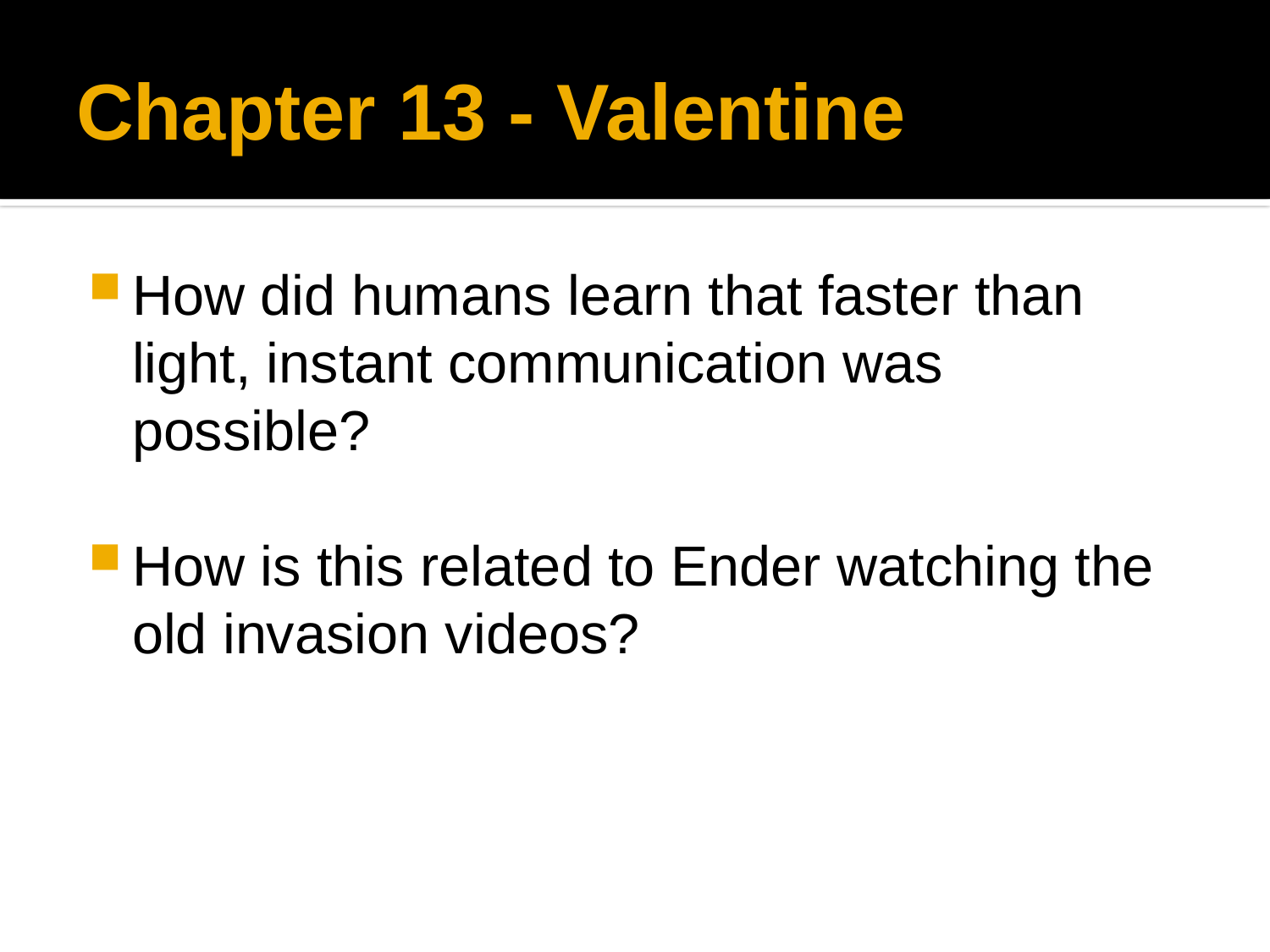

# Chapter 13 - Valentine
How did humans learn that faster than light, instant communication was possible?

How is this related to Ender watching the old invasion videos?